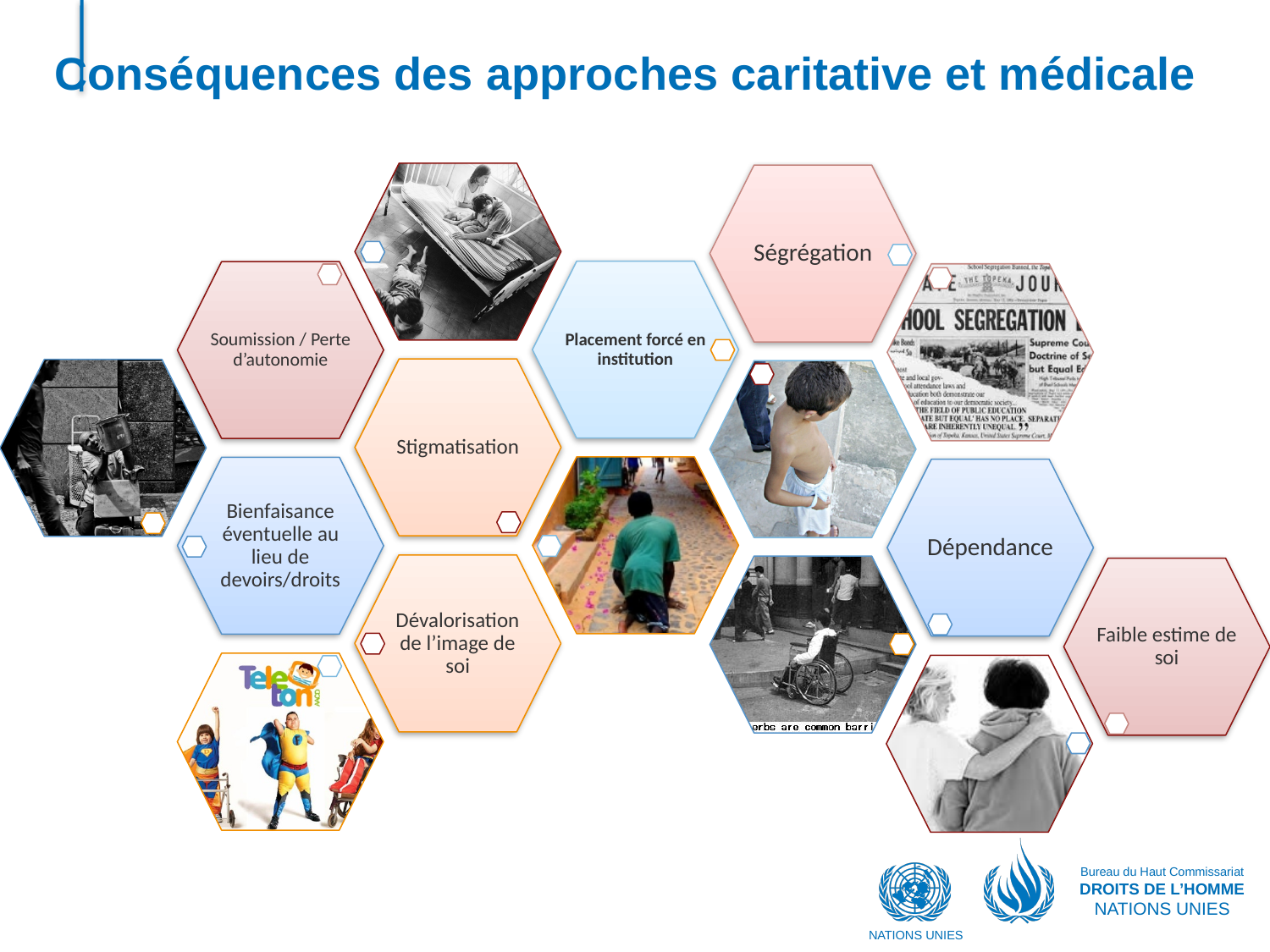

# Conséquences des approches caritative et médicale
Bienfaisance éventuelle au lieu de devoirs/droits
Stigmatisation
Soumission / Perte d’autonomie
Placement forcé en institution
Ségrégation
Dépendance
Dévalorisation de l’image de soi
Faible estime de soi
Bureau du Haut Commissariat
DROITS DE L’HOMME
NATIONS UNIES
NATIONS UNIES